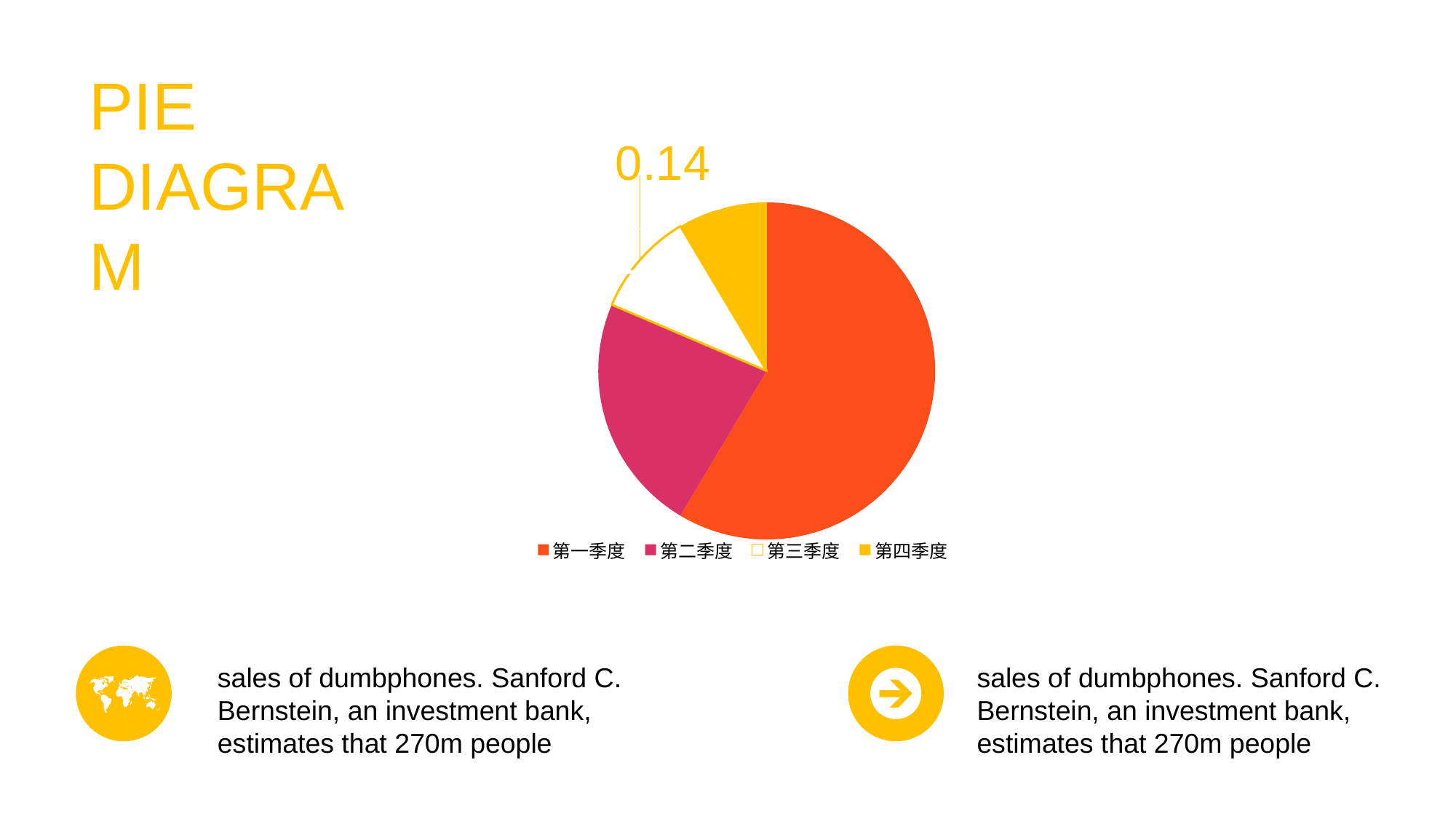

PIE DIAGRAM

[unsupported chart]

sales of dumbphones. Sanford C. Bernstein, an investment bank, estimates that 270m people
sales of dumbphones. Sanford C. Bernstein, an investment bank, estimates that 270m people